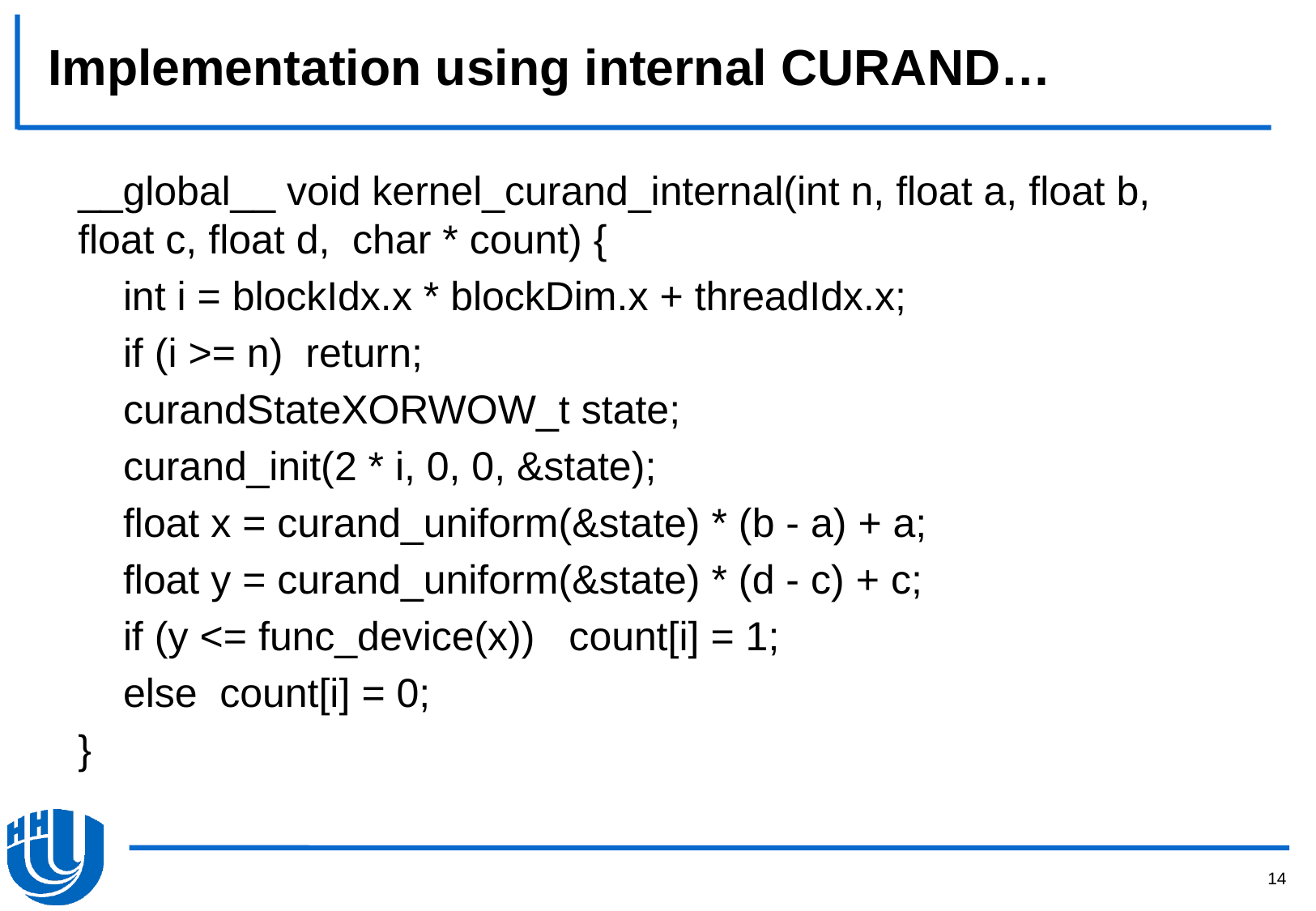

# Implementation using internal CURAND…
__global__ void kernel_curand_internal(int n, float a, float b, float c, float d,  char * count) {
    int i = blockIdx.x * blockDim.x + threadIdx.x;
    if (i >= n)  return;
    curandStateXORWOW_t state;
    curand_init(2 * i, 0, 0, &state);
    float x = curand_uniform(&state) * (b - a) + a;
    float y = curand_uniform(&state) * (d - c) + c;
    if (y <= func_device(x))   count[i] = 1;
    else  count[i] = 0;
}
14